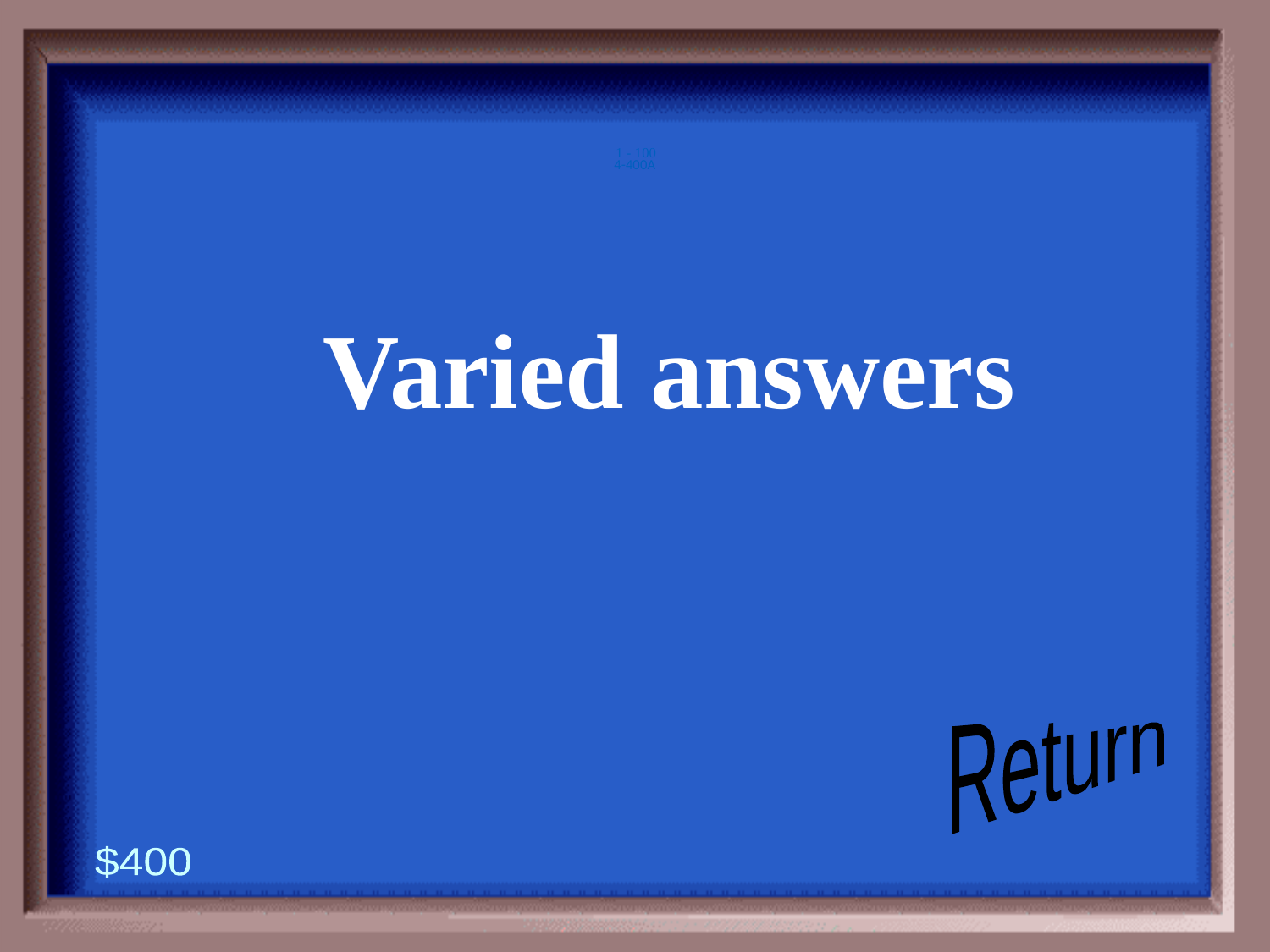

4-400A
1 - 100
Varied answers
Return
$400